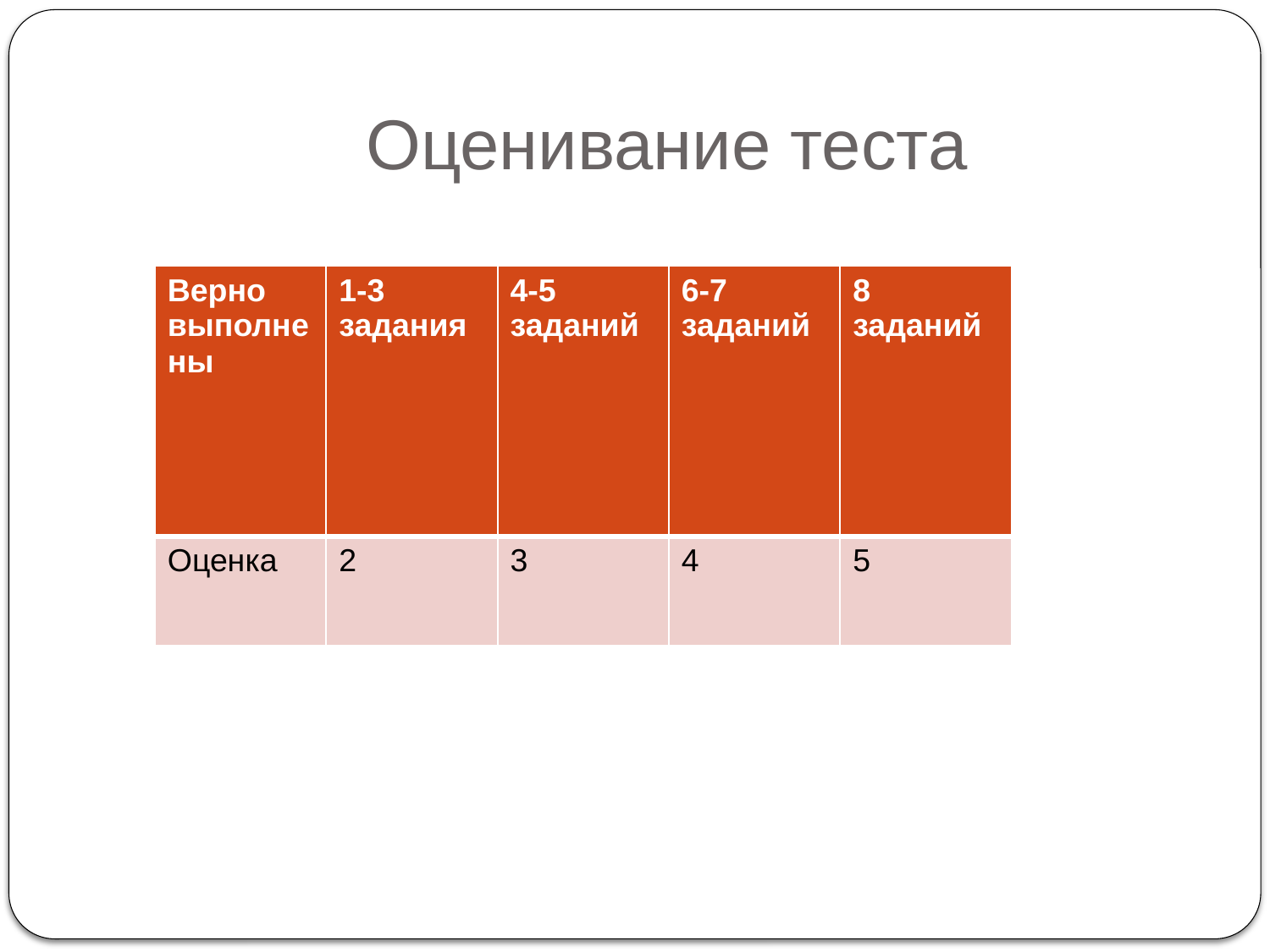

# Оценивание теста

| Верно выполнены | 1-3 задания | 4-5 заданий | 6-7 заданий | 8 заданий |
| --- | --- | --- | --- | --- |
| Оценка | 2 | 3 | 4 | 5 |